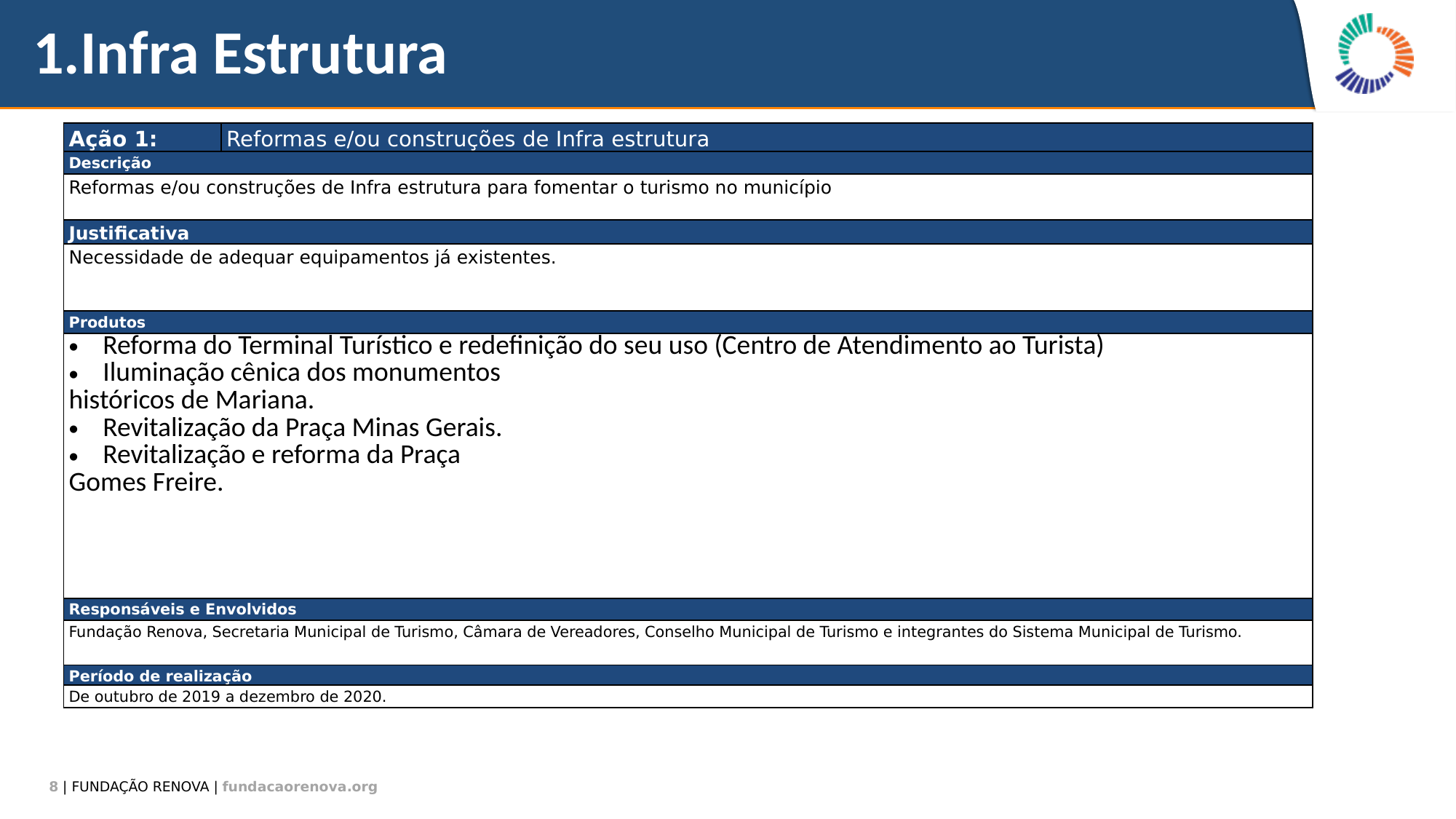

# 1.Infra Estrutura
| Ação 1: | Reformas e/ou construções de Infra estrutura |
| --- | --- |
| Descrição |  |
| Reformas e/ou construções de Infra estrutura para fomentar o turismo no município |  |
| Justificativa |  |
| Necessidade de adequar equipamentos já existentes. |  |
| Produtos |  |
| Reforma do Terminal Turístico e redefinição do seu uso (Centro de Atendimento ao Turista) Iluminação cênica dos monumentos históricos de Mariana. Revitalização da Praça Minas Gerais. Revitalização e reforma da Praça Gomes Freire. |  |
| Responsáveis e Envolvidos |  |
| Fundação Renova, Secretaria Municipal de Turismo, Câmara de Vereadores, Conselho Municipal de Turismo e integrantes do Sistema Municipal de Turismo. |  |
| Período de realização |  |
| De outubro de 2019 a dezembro de 2020. |  |